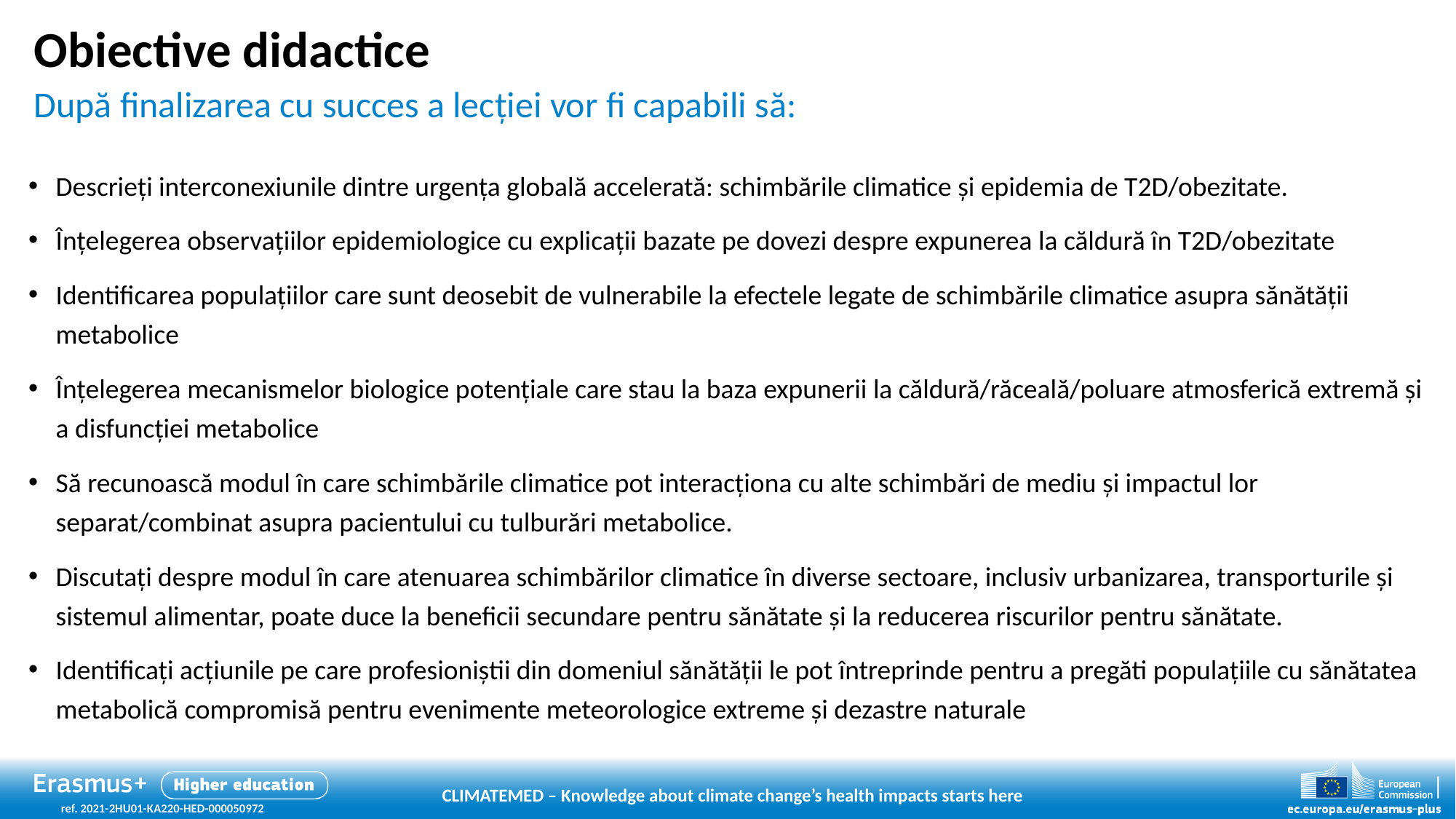

# Obiective didactice
După finalizarea cu succes a lecției vor fi capabili să:
Descrieți interconexiunile dintre urgența globală accelerată: schimbările climatice și epidemia de T2D/obezitate.
Înțelegerea observațiilor epidemiologice cu explicații bazate pe dovezi despre expunerea la căldură în T2D/obezitate
Identificarea populațiilor care sunt deosebit de vulnerabile la efectele legate de schimbările climatice asupra sănătății metabolice
Înțelegerea mecanismelor biologice potențiale care stau la baza expunerii la căldură/răceală/poluare atmosferică extremă și a disfuncției metabolice
Să recunoască modul în care schimbările climatice pot interacționa cu alte schimbări de mediu și impactul lor separat/combinat asupra pacientului cu tulburări metabolice.
Discutați despre modul în care atenuarea schimbărilor climatice în diverse sectoare, inclusiv urbanizarea, transporturile și sistemul alimentar, poate duce la beneficii secundare pentru sănătate și la reducerea riscurilor pentru sănătate.
Identificați acțiunile pe care profesioniștii din domeniul sănătății le pot întreprinde pentru a pregăti populațiile cu sănătatea metabolică compromisă pentru evenimente meteorologice extreme și dezastre naturale